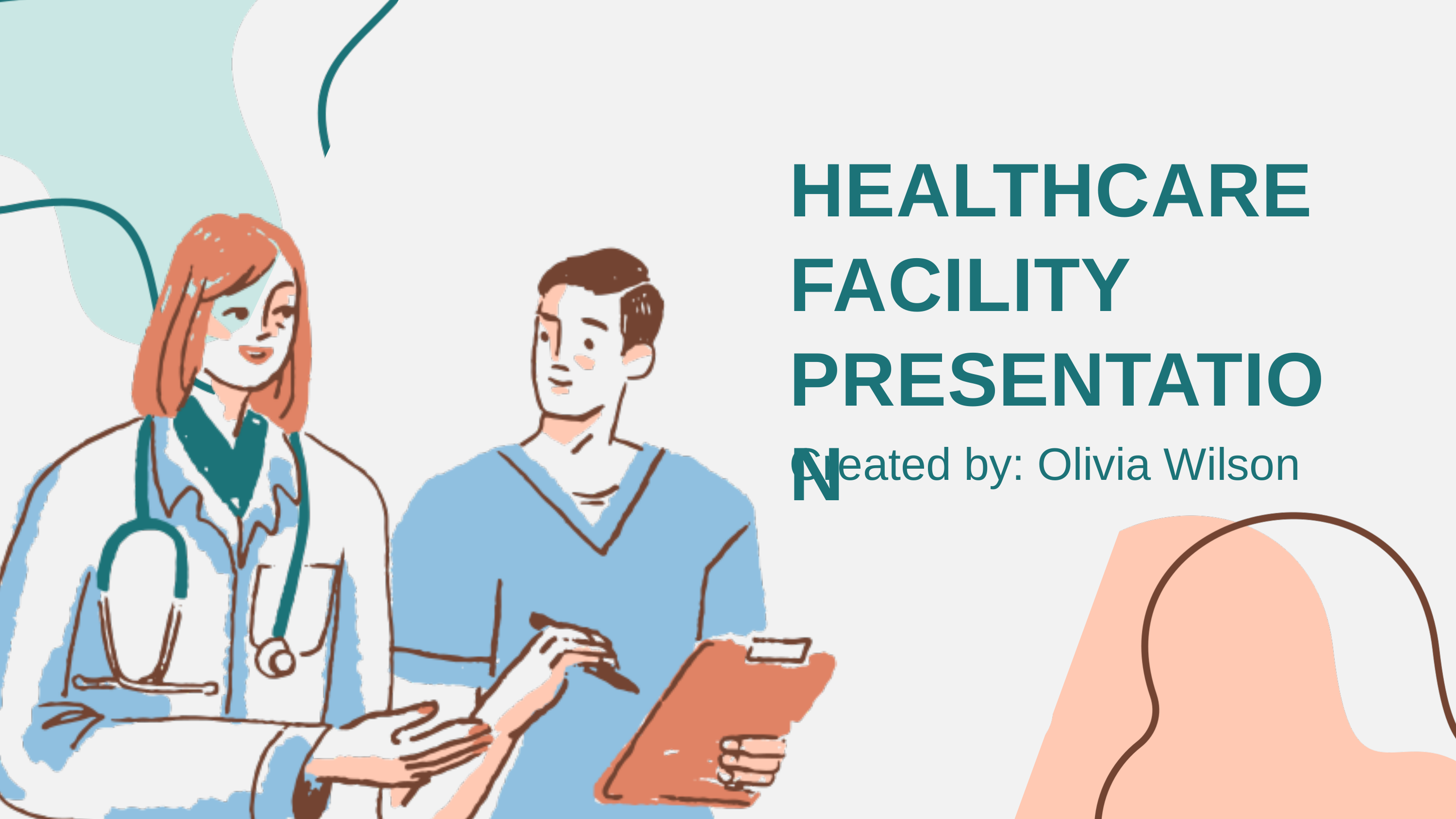

HEALTHCARE FACILITY PRESENTATION

Created by: Olivia Wilson